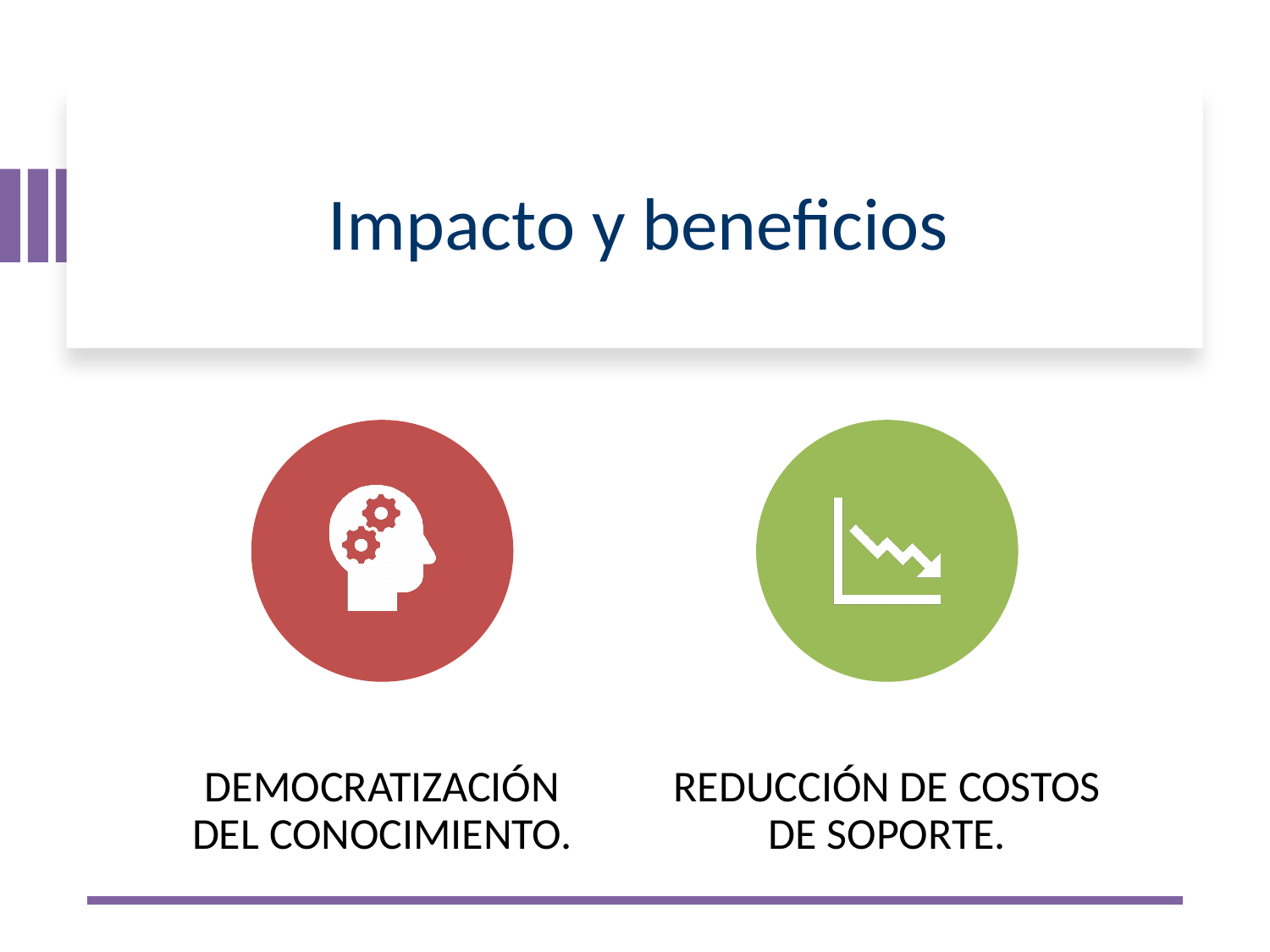

# Impacto y beneficios

Democratización del conocimiento.
Reducción de costos de soporte.